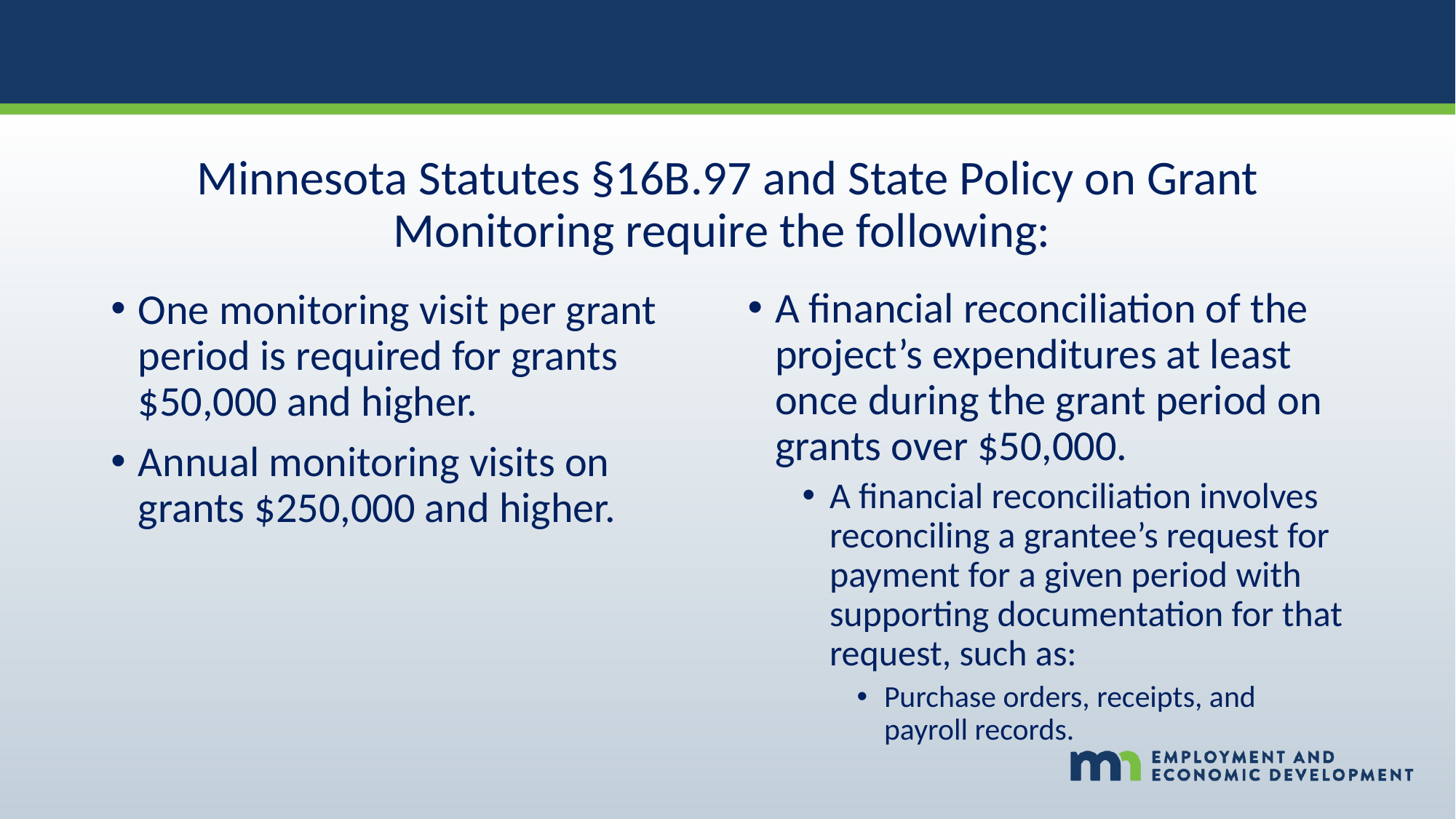

# Minnesota Statutes §16B.97 and State Policy on Grant Monitoring require the following:
A financial reconciliation of the project’s expenditures at least once during the grant period on grants over $50,000.
A financial reconciliation involves reconciling a grantee’s request for payment for a given period with supporting documentation for that request, such as:
Purchase orders, receipts, and payroll records.
One monitoring visit per grant period is required for grants $50,000 and higher.
Annual monitoring visits on grants $250,000 and higher.